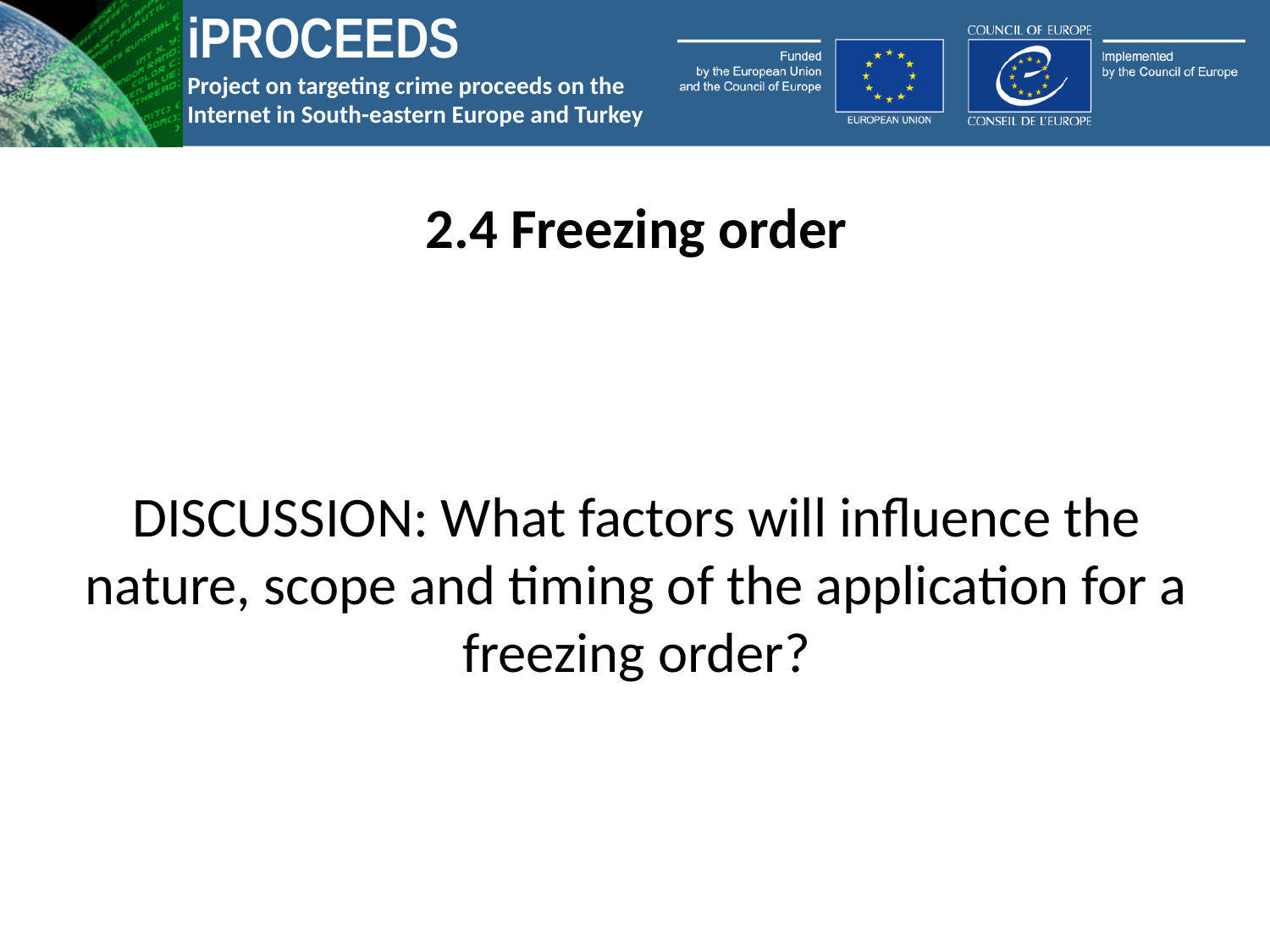

# 2.4 Freezing order

DISCUSSION: What factors will influence the nature, scope and timing of the application for a freezing order?